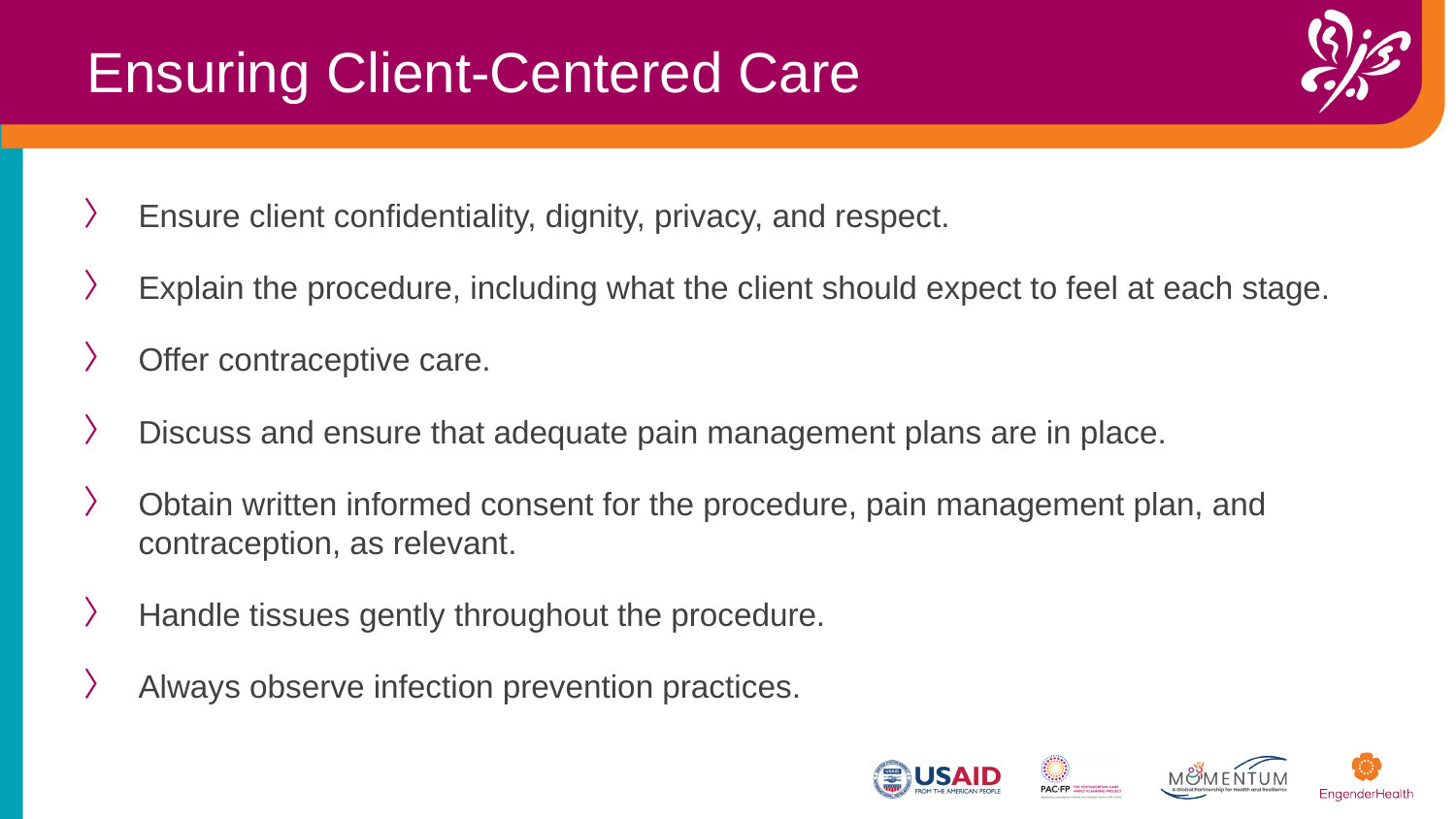

Ensuring Client-Centered Care
Ensure client confidentiality, dignity, privacy, and respect.
Explain the procedure, including what the client should expect to feel at each stage.
Offer contraceptive care.
Discuss and ensure that adequate pain management plans are in place.
Obtain written informed consent for the procedure, pain management plan, and contraception, as relevant.
Handle tissues gently throughout the procedure.
Always observe infection prevention practices.